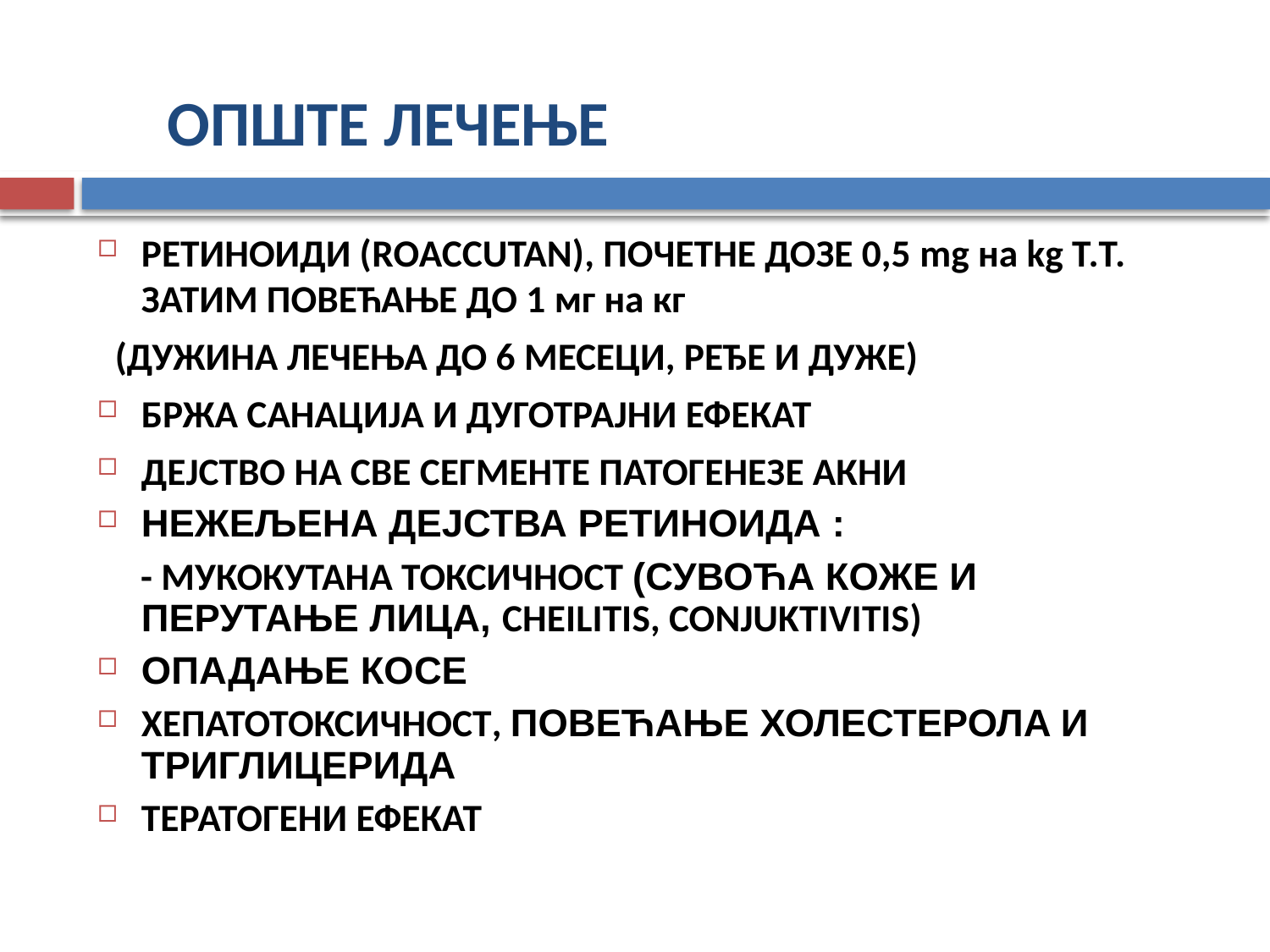

# ОПШТЕ ЛЕЧЕЊЕ
РЕТИНОИДИ (ROACCUTAN), ПОЧЕТНЕ ДОЗЕ 0,5 mg на kg Т.Т. ЗАТИМ ПОВЕЋАЊЕ ДО 1 мг на кг
  (ДУЖИНА ЛЕЧЕЊА ДО 6 МЕСЕЦИ, РЕЂЕ И ДУЖЕ)
БРЖА САНАЦИЈА И ДУГОТРАЈНИ ЕФЕКАТ
ДЕЈСТВО НА СВЕ СЕГМЕНТЕ ПАТОГЕНЕЗЕ АКНИ
НЕЖЕЉЕНА ДЕЈСТВА РЕТИНОИДА :
    - МУКОКУТАНА ТОКСИЧНОСТ (СУВОЋА КОЖЕ И ПЕРУТАЊЕ ЛИЦА, CHEILITIS, CONJUKTIVITIS)
ОПАДАЊЕ КОСЕ
ХЕПАТОТОКСИЧНОСТ, ПОВЕЋАЊЕ ХОЛЕСТEРОЛA И ТРИГЛИЦEРИДA
ТЕРАТОГЕНИ ЕФЕКАТ